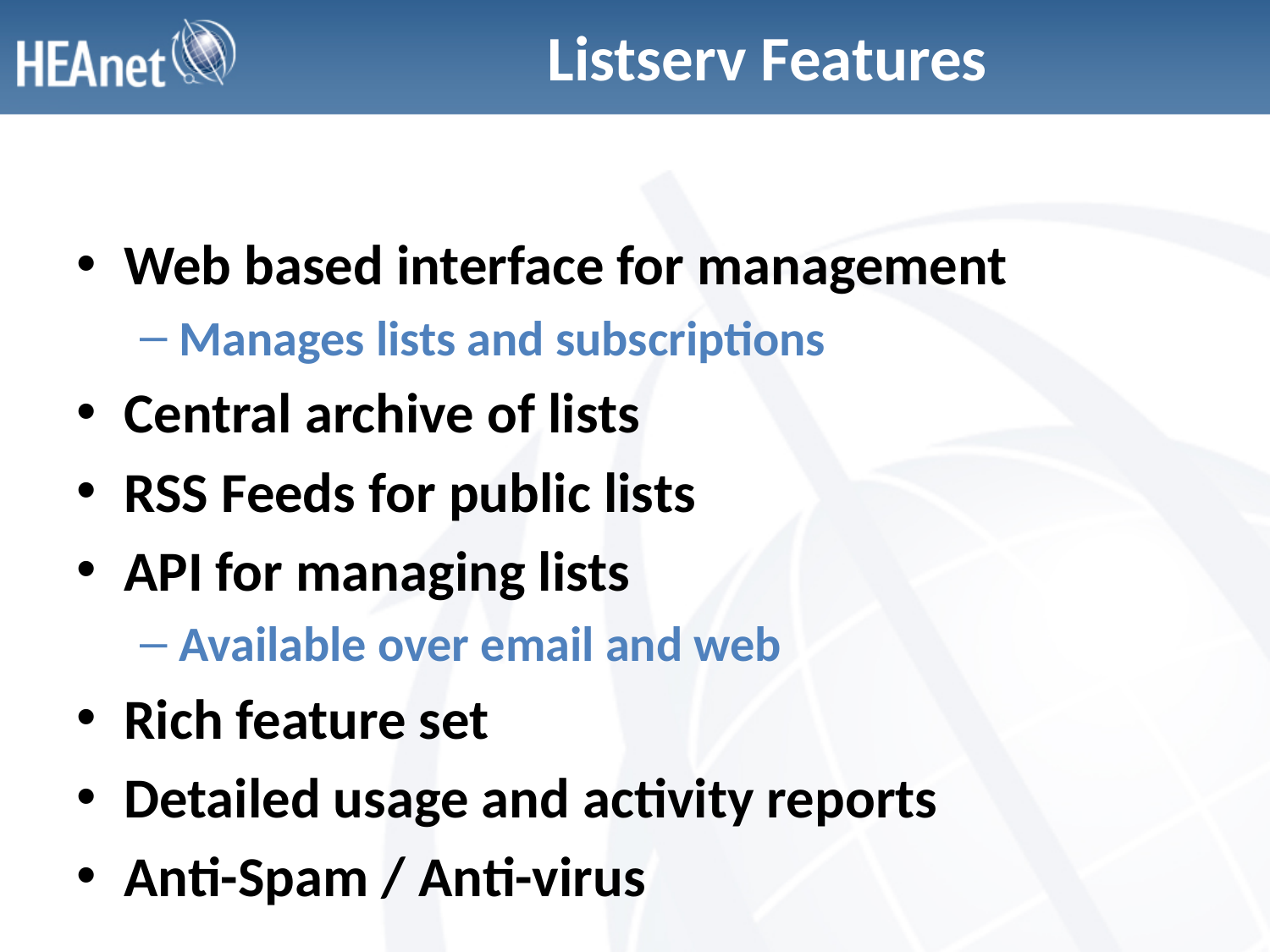

# Listserv Features
Web based interface for management
Manages lists and subscriptions
Central archive of lists
RSS Feeds for public lists
API for managing lists
Available over email and web
Rich feature set
Detailed usage and activity reports
Anti-Spam / Anti-virus